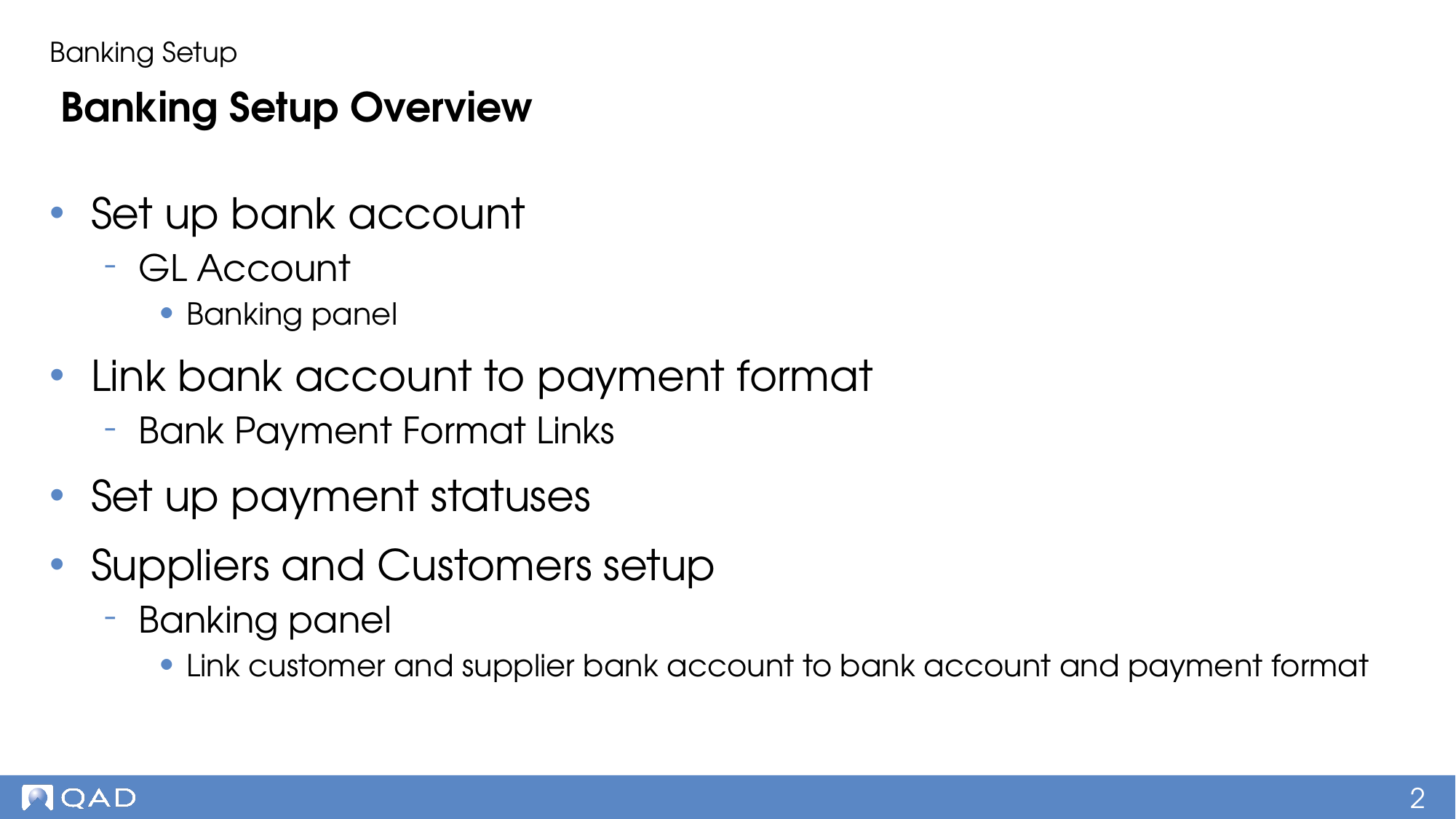

Banking Setup
# Banking Setup Overview
Set up bank account
GL Account
Banking panel
Link bank account to payment format
Bank Payment Format Links
Set up payment statuses
Suppliers and Customers setup
Banking panel
Link customer and supplier bank account to bank account and payment format

2